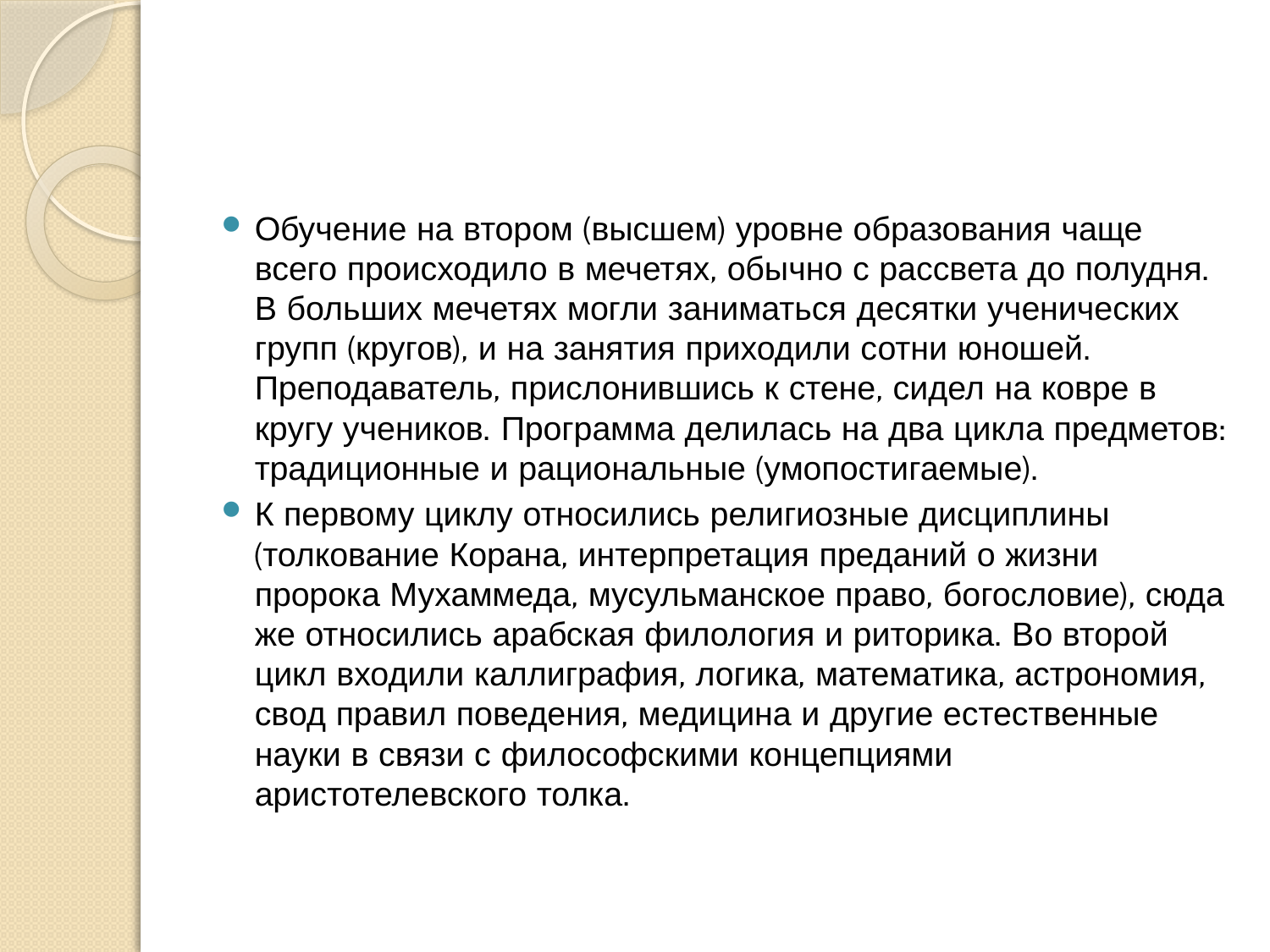

#
Обучение на втором (высшем) уровне образования чаще всего происходило в мечетях, обычно с рассвета до полудня. В больших мечетях могли заниматься десятки ученических групп (кругов), и на занятия приходили сотни юношей. Преподаватель, прислонившись к стене, сидел на ковре в кругу учеников. Программа делилась на два цикла предметов: традиционные и рациональные (умопостигаемые).
К первому циклу относились религиозные дисциплины (толкование Корана, интерпретация преданий о жизни пророка Мухаммеда, мусульманское право, богословие), сюда же относились арабская филология и риторика. Во второй цикл входили каллиграфия, логика, математика, астрономия, свод правил поведения, медицина и другие естественные науки в связи с философскими концепциями аристотелевского толка.